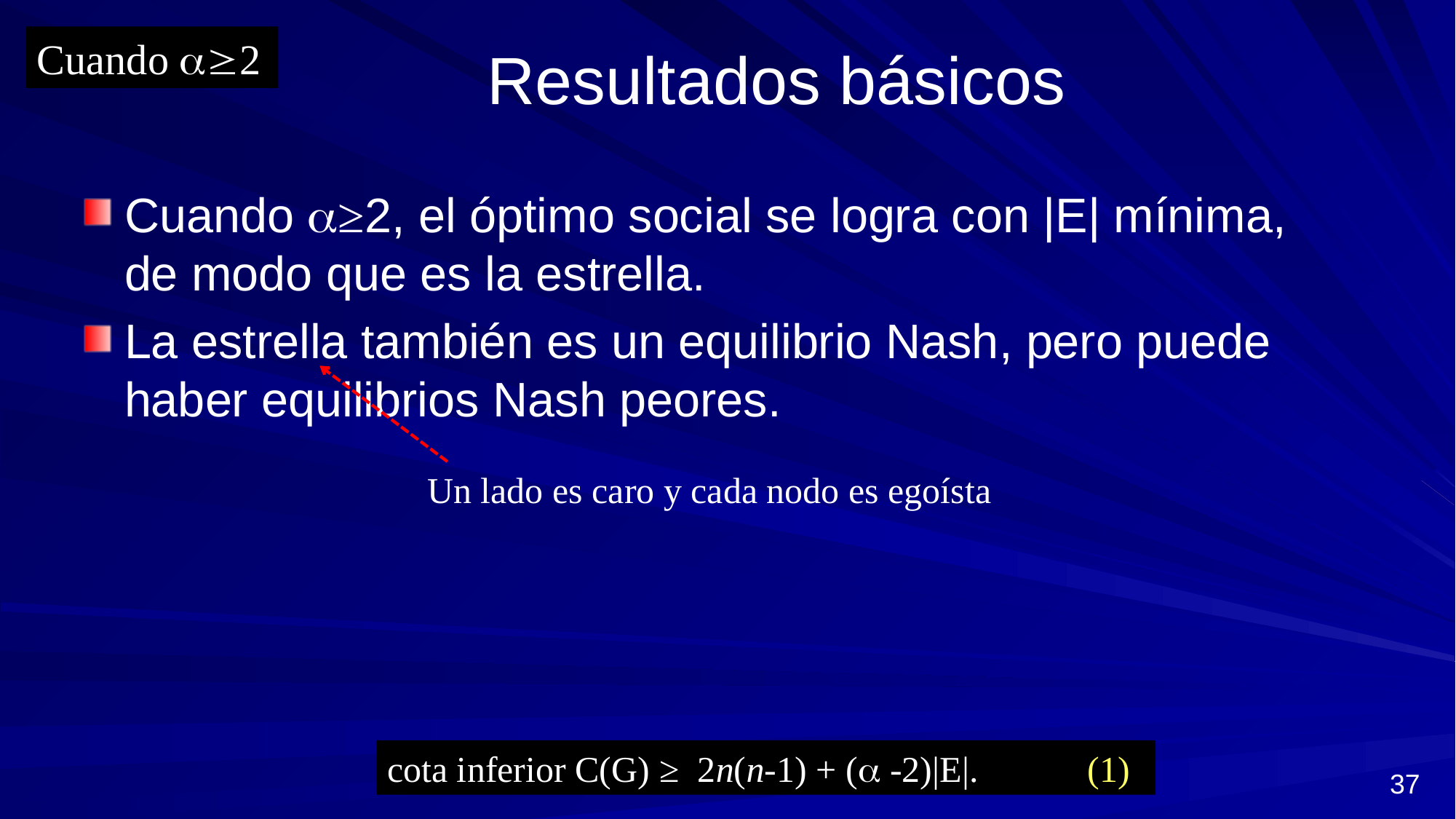

# Resultados básicos
Cuando α≥2
Cuando α≥2, el óptimo social se logra con |E| mínima, de modo que es la estrella.
La estrella también es un equilibrio Nash, pero puede haber equilibrios Nash peores.
Un lado es caro y cada nodo es egoísta
cota inferior C(G) ≥  2n(n-1) + (α -2)|E|.            (1)
37